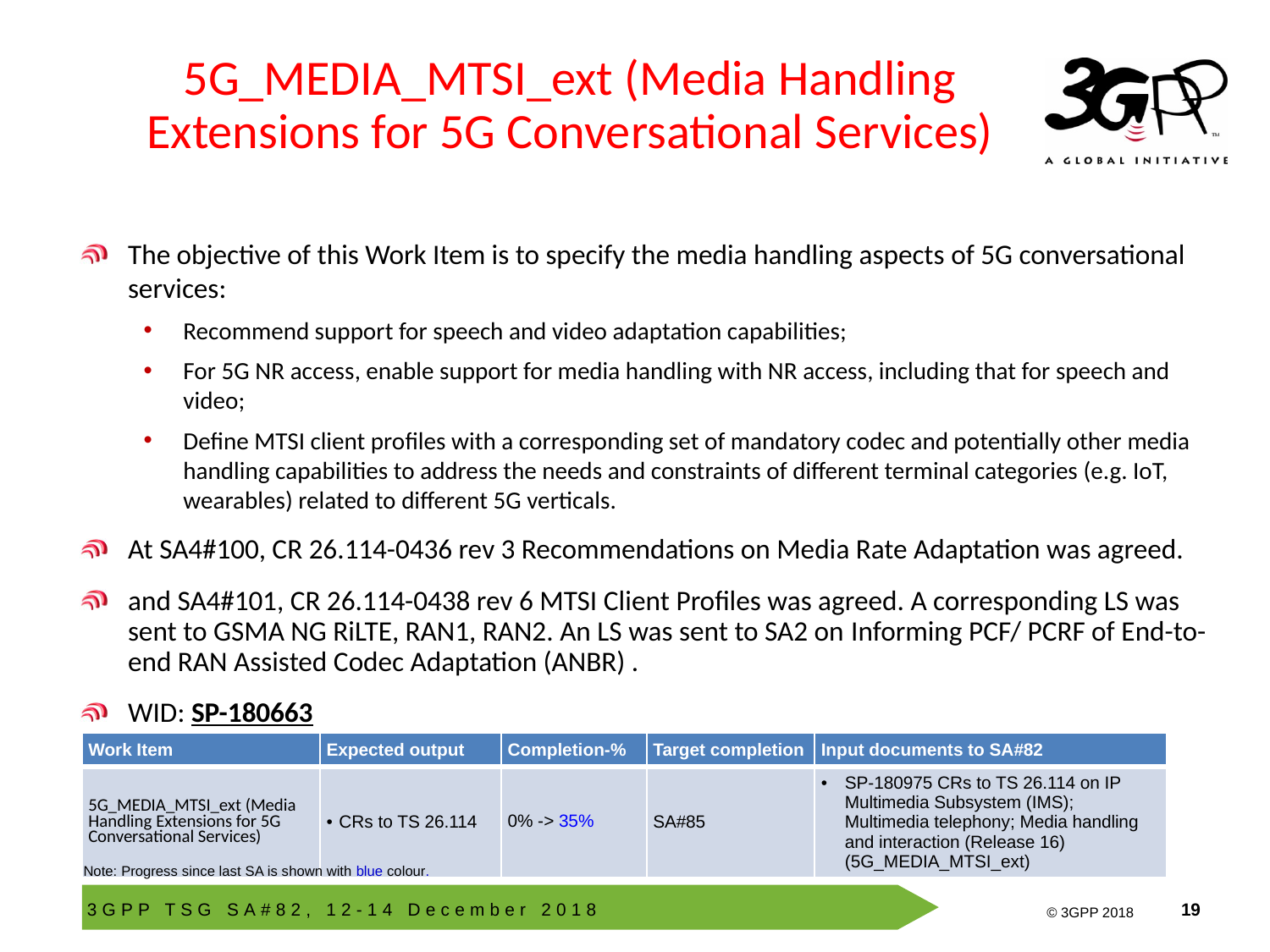

# 5G_MEDIA_MTSI_ext (Media Handling Extensions for 5G Conversational Services)
The objective of this Work Item is to specify the media handling aspects of 5G conversational services:
Recommend support for speech and video adaptation capabilities;
For 5G NR access, enable support for media handling with NR access, including that for speech and video;
Define MTSI client profiles with a corresponding set of mandatory codec and potentially other media handling capabilities to address the needs and constraints of different terminal categories (e.g. IoT, wearables) related to different 5G verticals.
At SA4#100, CR 26.114-0436 rev 3 Recommendations on Media Rate Adaptation was agreed.
and SA4#101, CR 26.114-0438 rev 6 MTSI Client Profiles was agreed. A corresponding LS was sent to GSMA NG RiLTE, RAN1, RAN2. An LS was sent to SA2 on Informing PCF/ PCRF of End-to-end RAN Assisted Codec Adaptation (ANBR) .
WID: SP-180663

| Work Item | Expected output | Completion-% | Target completion | Input documents to SA#82 |
| --- | --- | --- | --- | --- |
| 5G\_MEDIA\_MTSI\_ext (Media Handling Extensions for 5G Conversational Services) | CRs to TS 26.114 | 0% -> 35% | SA#85 | SP-180975 CRs to TS 26.114 on IP Multimedia Subsystem (IMS); Multimedia telephony; Media handling and interaction (Release 16) (5G\_MEDIA\_MTSI\_ext) |
Note: Progress since last SA is shown with blue colour.